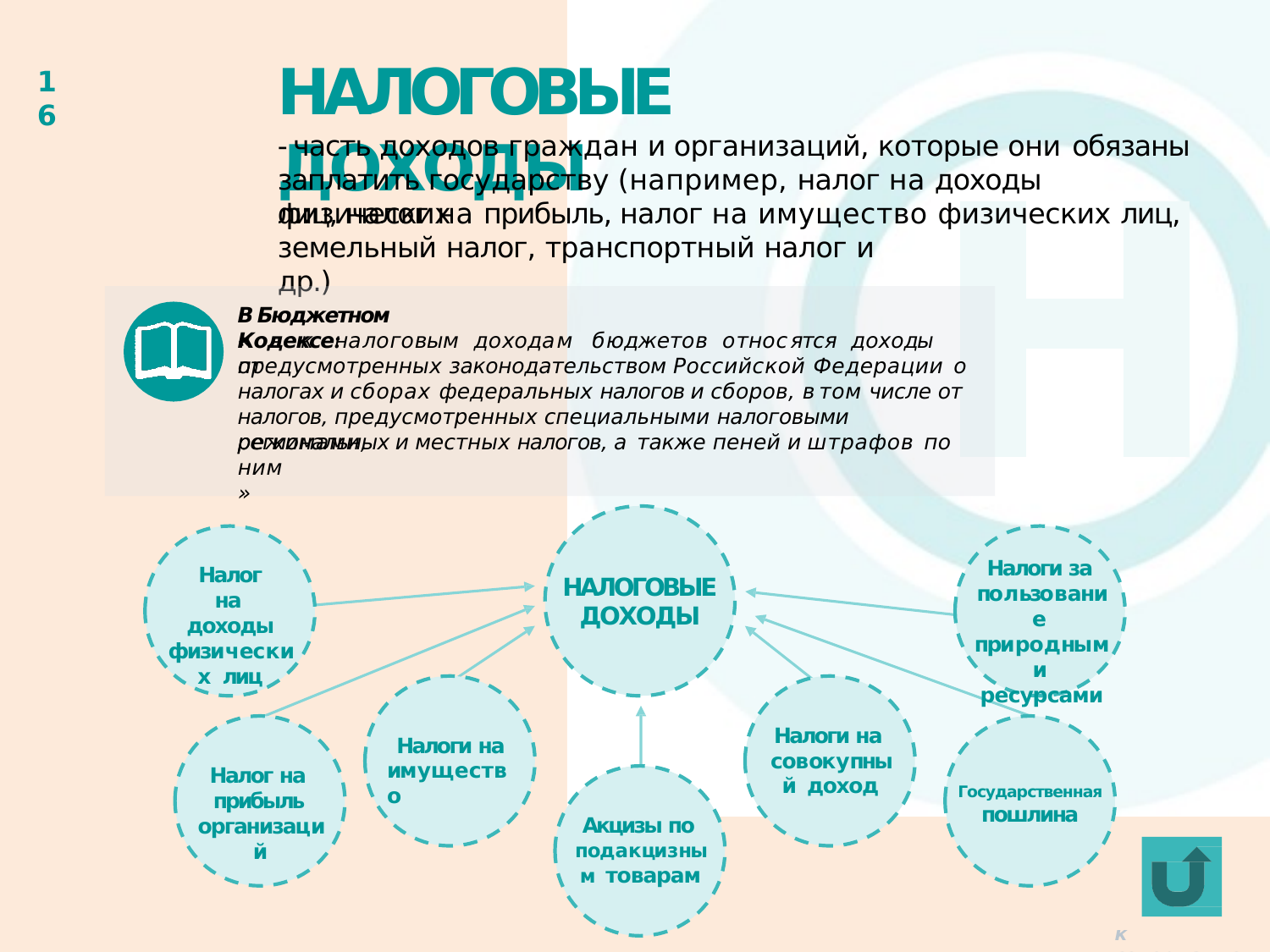

# НАЛОГОВЫЕ ДОХОДЫ
16
Н
- часть доходов граждан и организаций, которые они обязаны
заплатить государству (например, налог на доходы физических
лиц, налог на прибыль, налог на имущество физических лиц,
земельный налог, транспортный налог и др.)

В Бюджетном Кодексе:

«	-	к	налоговым	доходам	бюджетов	относятся	доходы	от
предусмотренных законодательством Российской Федерации о
налогах и сборах федеральных налогов и сборов, в том числе от
налогов, предусмотренных специальными налоговыми режимами,
региональных и местных налогов, а также пеней и штрафов по
ним »

Налоги за  пользование  природными  ресурсами
Налог на  доходы
физических  лиц
НАЛОГОВЫЕ
ДОХОДЫ

Налоги на  совокупный  доход
Налоги на  имущество
Налог на  прибыль  организаций

Государственная
пошлина
Акцизы по  подакцизным  товарам

к содержанию